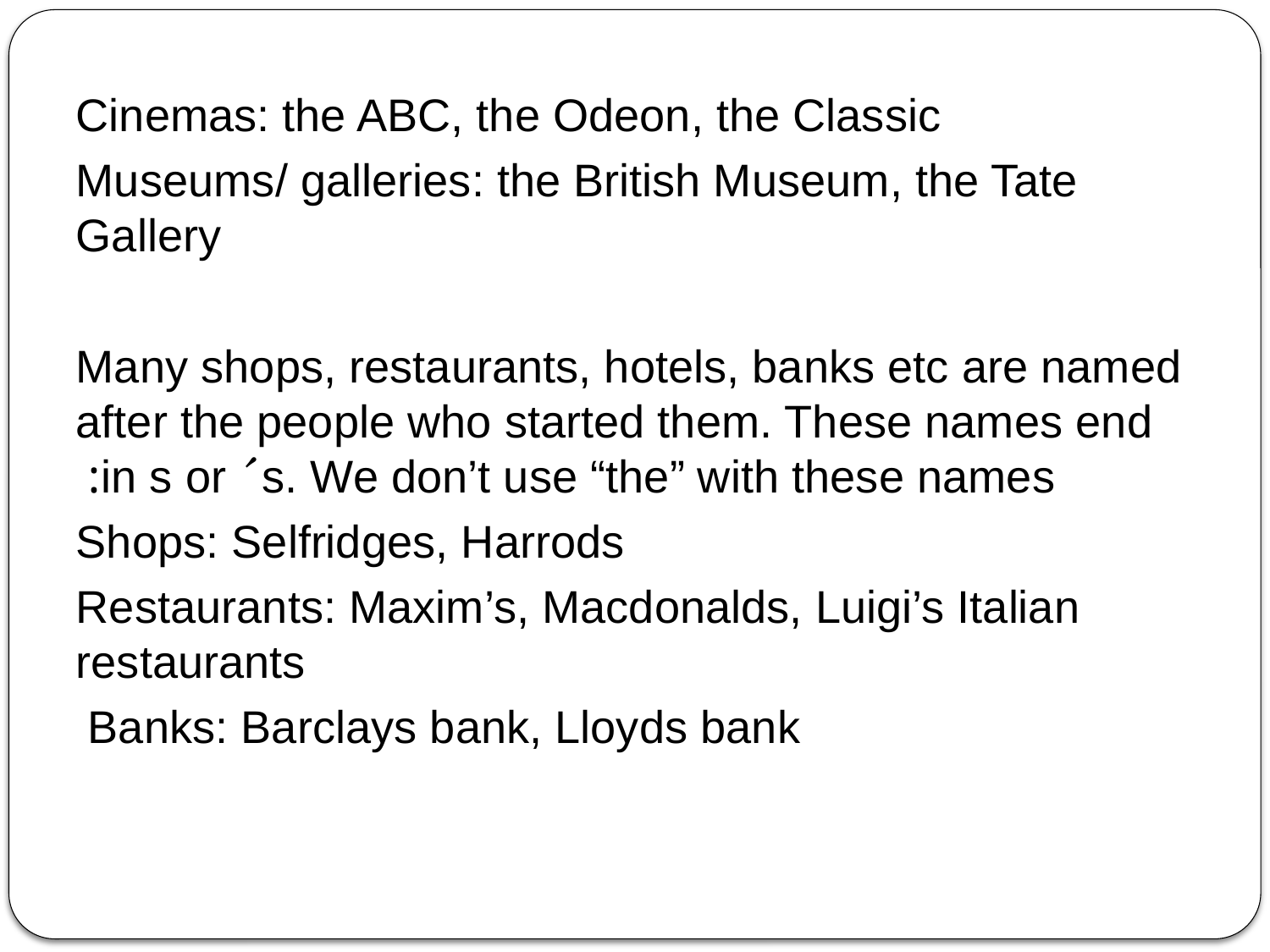

Cinemas: the ABC, the Odeon, the Classic
Museums/ galleries: the British Museum, the Tate Gallery

Many shops, restaurants, hotels, banks etc are named after the people who started them. These names end in s or ´s. We don’t use “the” with these names:
Shops: Selfridges, Harrods
Restaurants: Maxim’s, Macdonalds, Luigi’s Italian restaurants
Banks: Barclays bank, Lloyds bank